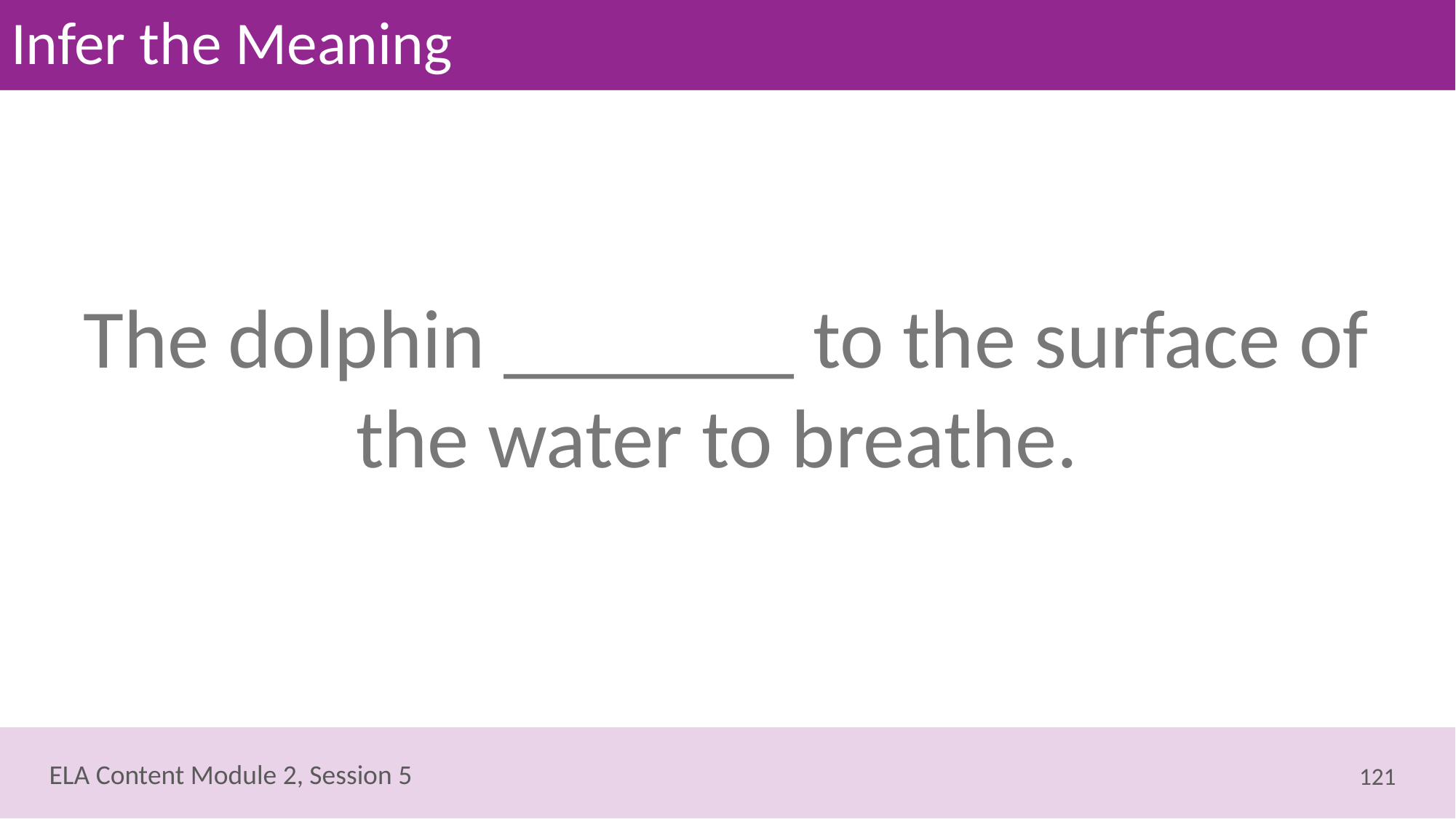

# Infer the Meaning

The dolphin _______ to the surface of the water to breathe.
121